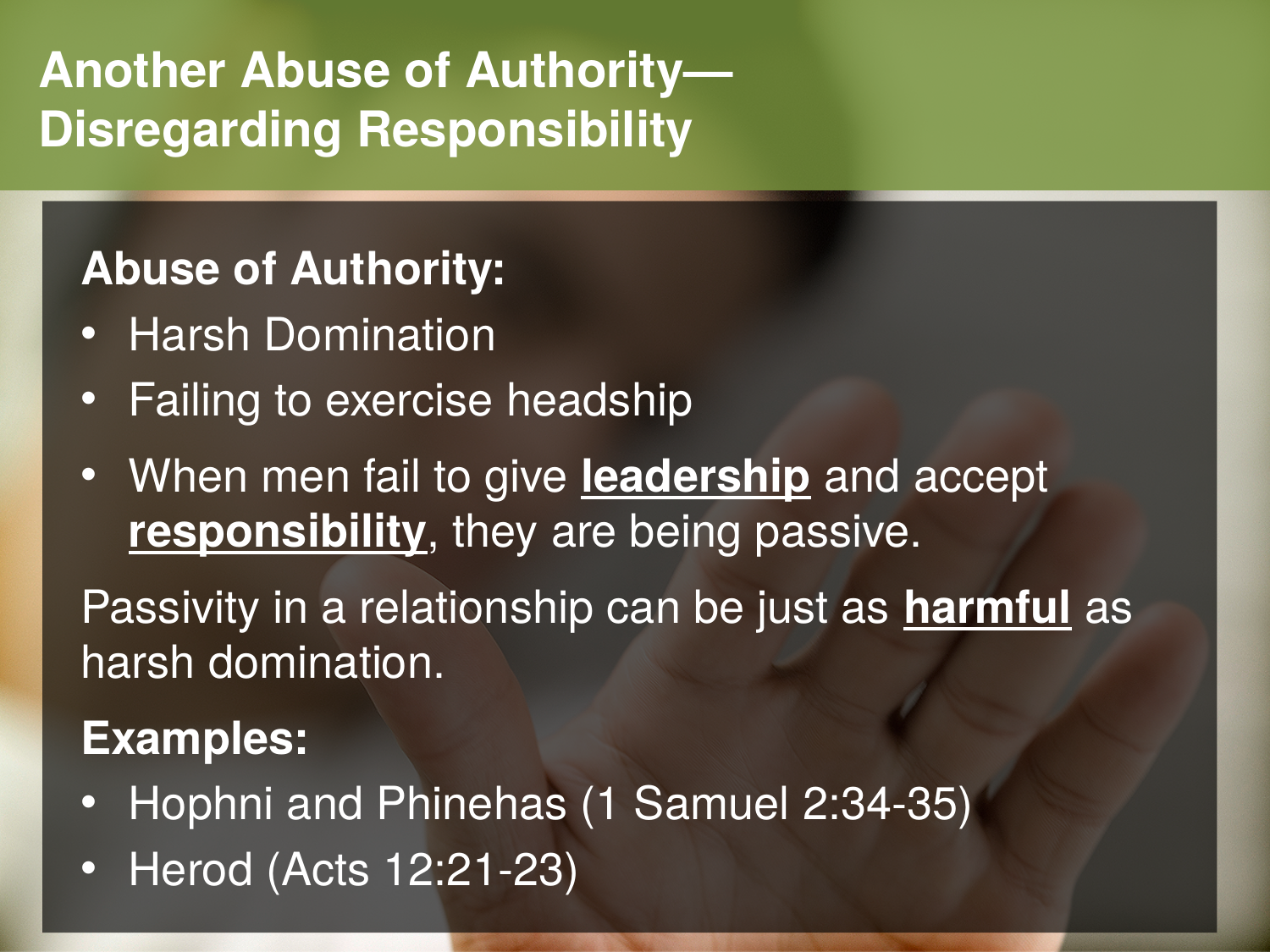

Another Abuse of Authority—
Disregarding Responsibility
Abuse of Authority:
Harsh Domination
Failing to exercise headship
When men fail to give leadership and accept responsibility, they are being passive.
Passivity in a relationship can be just as harmful as harsh domination.
Examples:
Hophni and Phinehas (1 Samuel 2:34-35)
Herod (Acts 12:21-23)